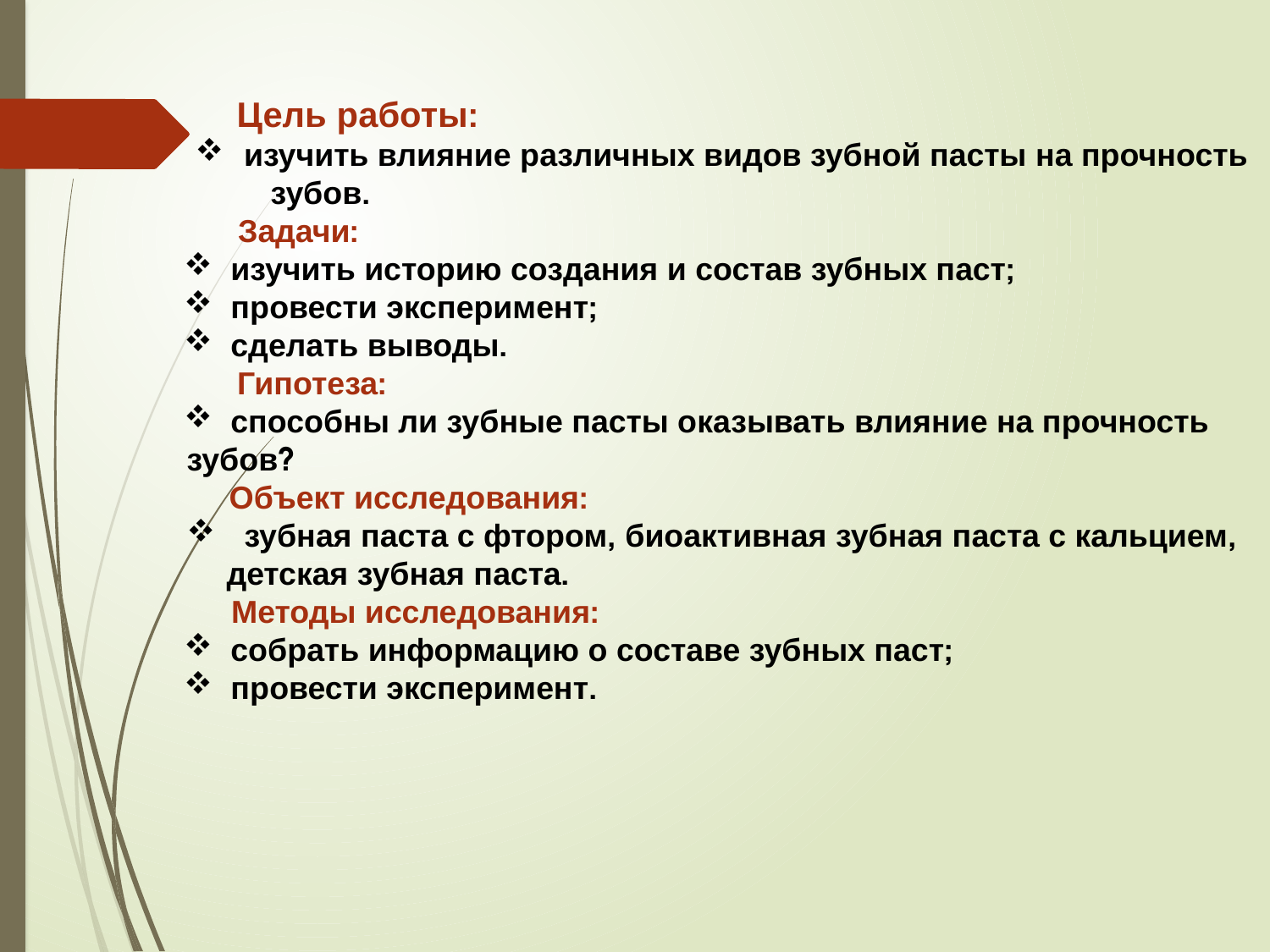

Цель работы:
 изучить влияние различных видов зубной пасты на прочность      зубов.
             Задачи:
 изучить историю создания и состав зубных паст;
  провести эксперимент;
  сделать выводы.
      Гипотеза:
  способны ли зубные пасты оказывать влияние на прочность  зубов?
            Объект исследования:
  зубная паста с фтором, биоактивная зубная паста с кальцием, детская зубная паста.
     Методы исследования:
  собрать информацию о составе зубных паст;
  провести эксперимент.